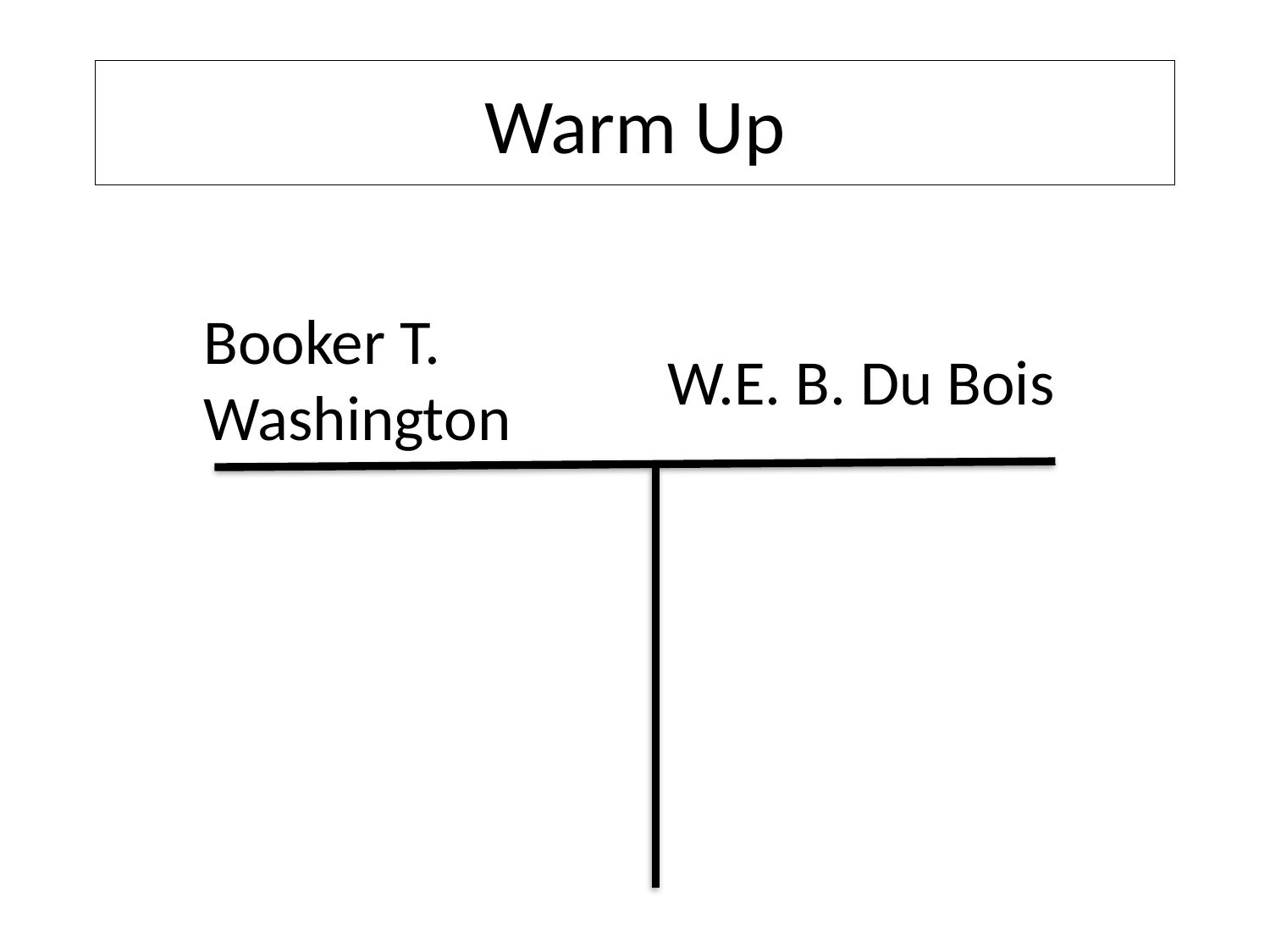

# Warm Up
Booker T. Washington
W.E. B. Du Bois